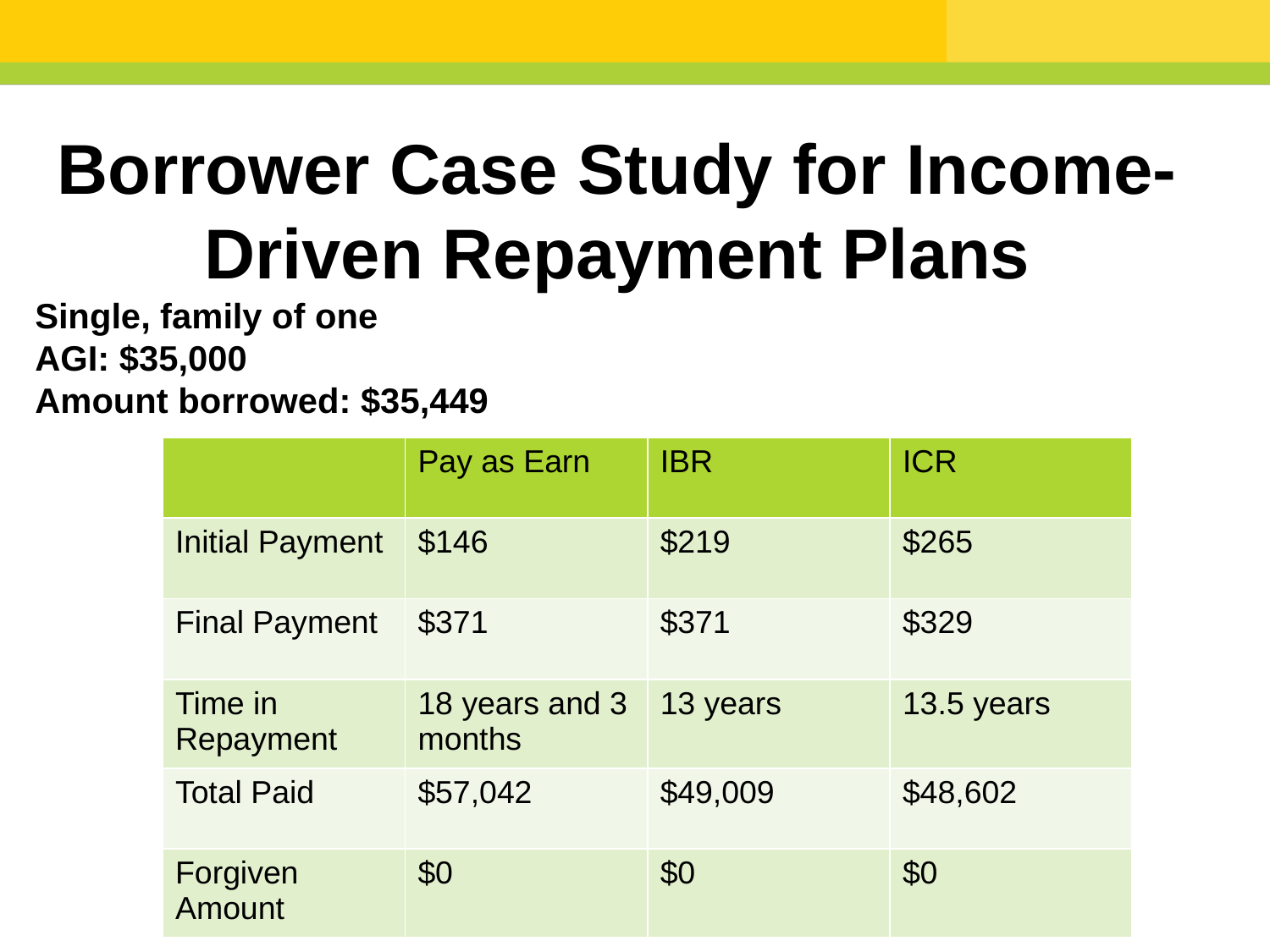

Borrower Case Study for Income-Driven Repayment Plans
Single, family of one
AGI: $35,000
Amount borrowed: $35,449

|  | Pay as Earn | IBR | ICR |
| --- | --- | --- | --- |
| Initial Payment | $146 | $219 | $265 |
| Final Payment | $371 | $371 | $329 |
| Time in Repayment | 18 years and 3 months | 13 years | 13.5 years |
| Total Paid | $57,042 | $49,009 | $48,602 |
| Forgiven Amount | $0 | $0 | $0 |